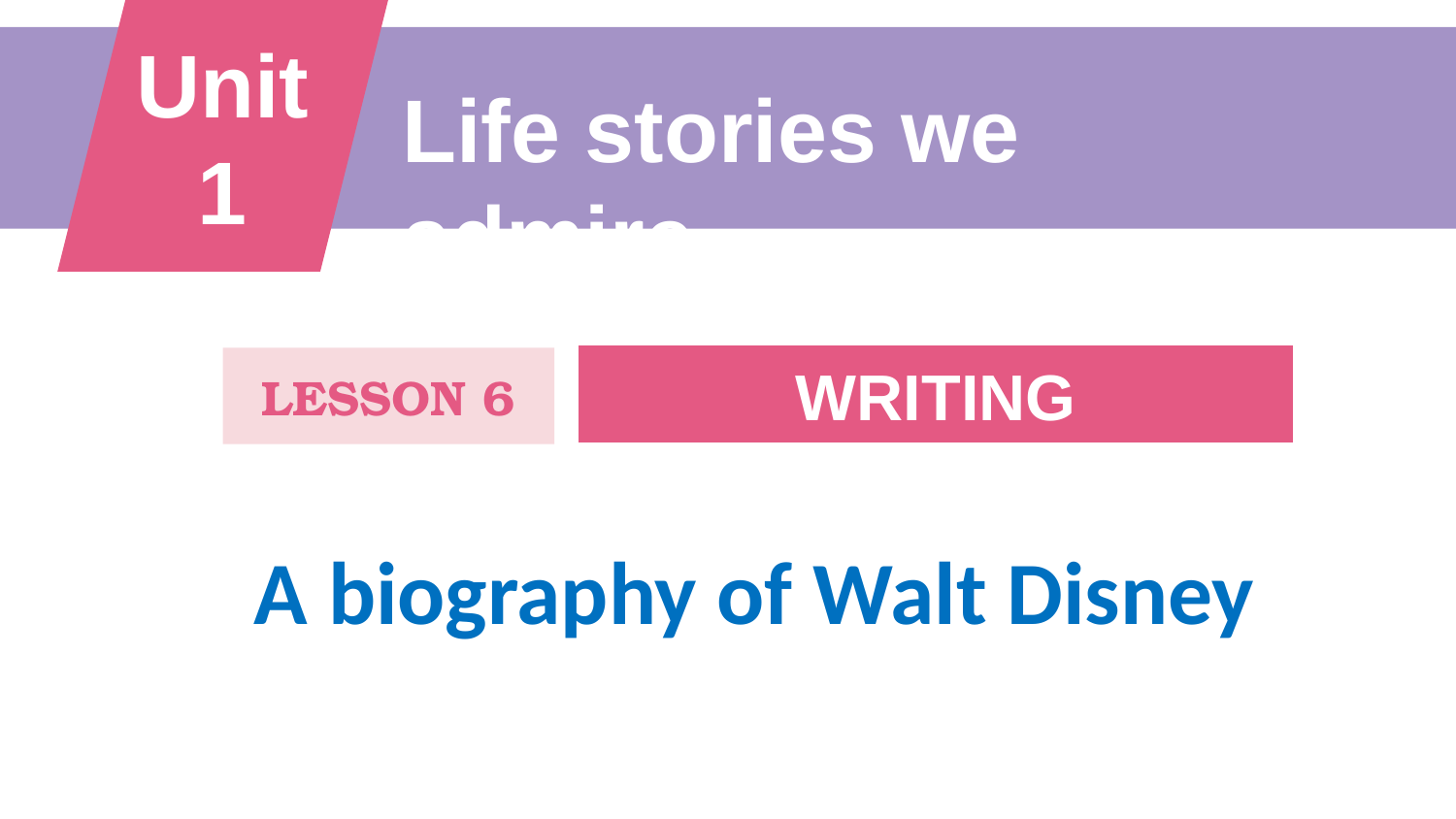

Unit 1

Life stories we admire
WRITING
LESSON 6
A biography of Walt Disney